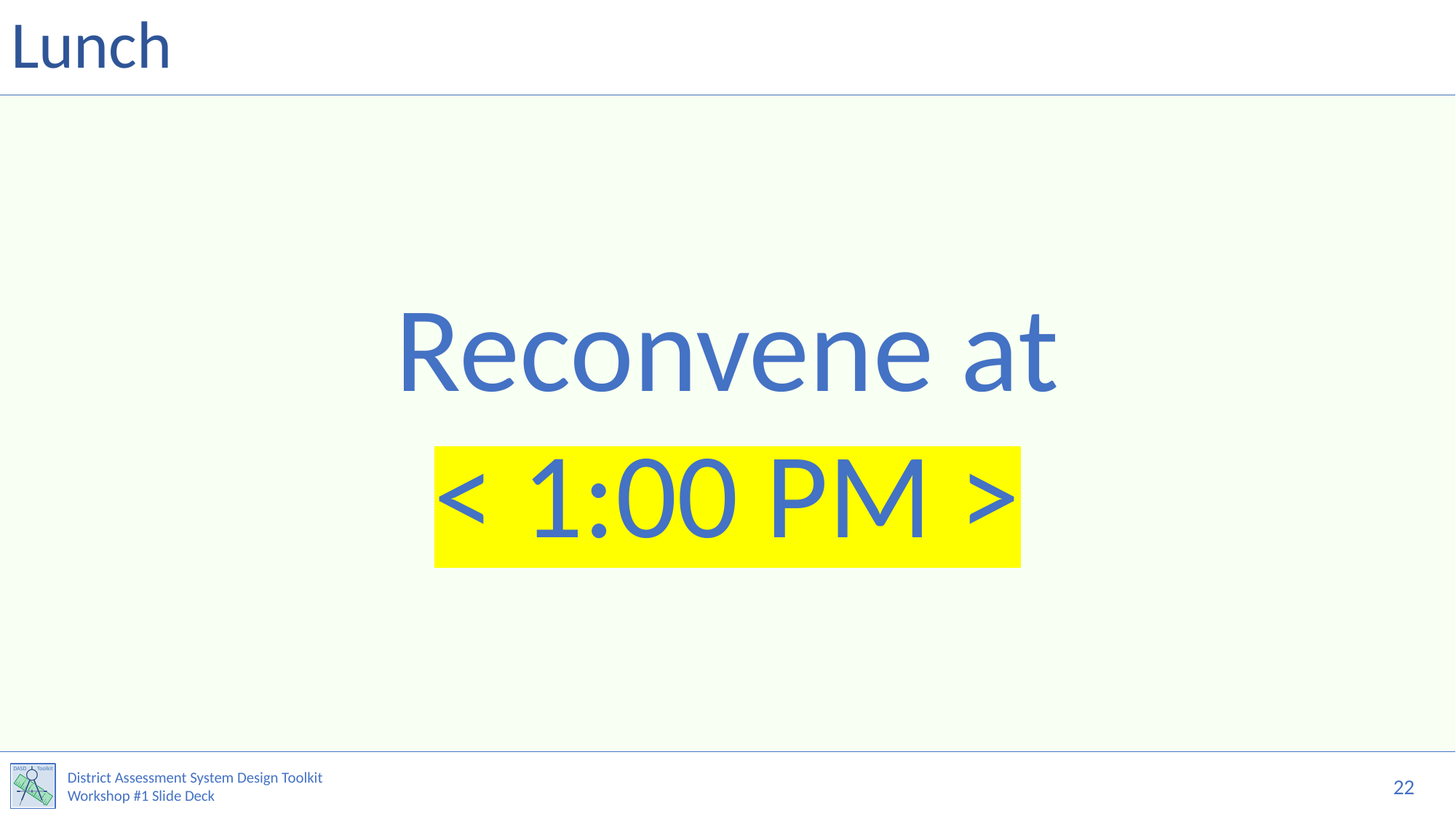

# Lunch
Reconvene at
< 1:00 PM >